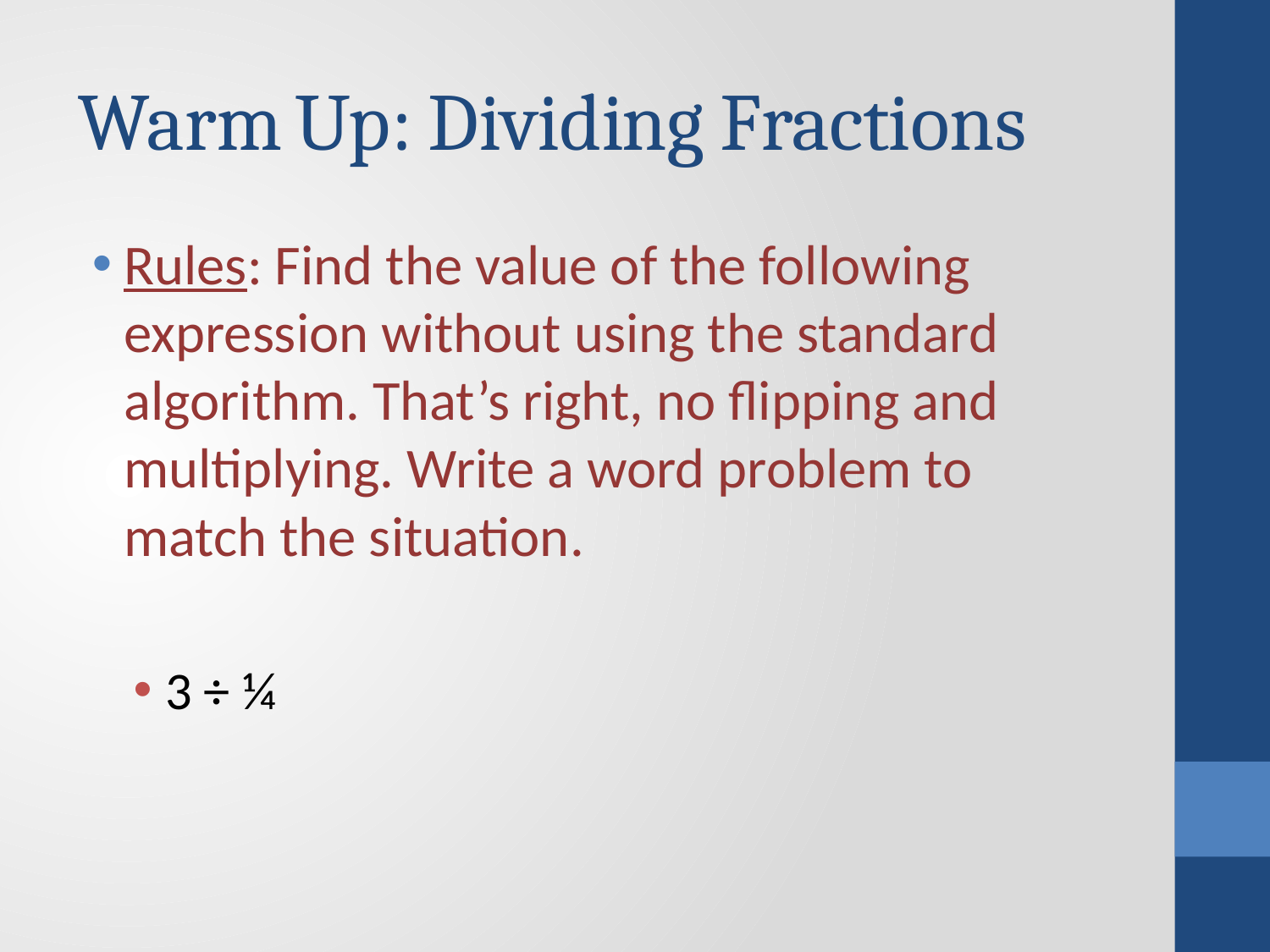

# Warm Up: Dividing Fractions
Rules: Find the value of the following expression without using the standard algorithm. That’s right, no flipping and multiplying. Write a word problem to match the situation.

3 ÷ ¼